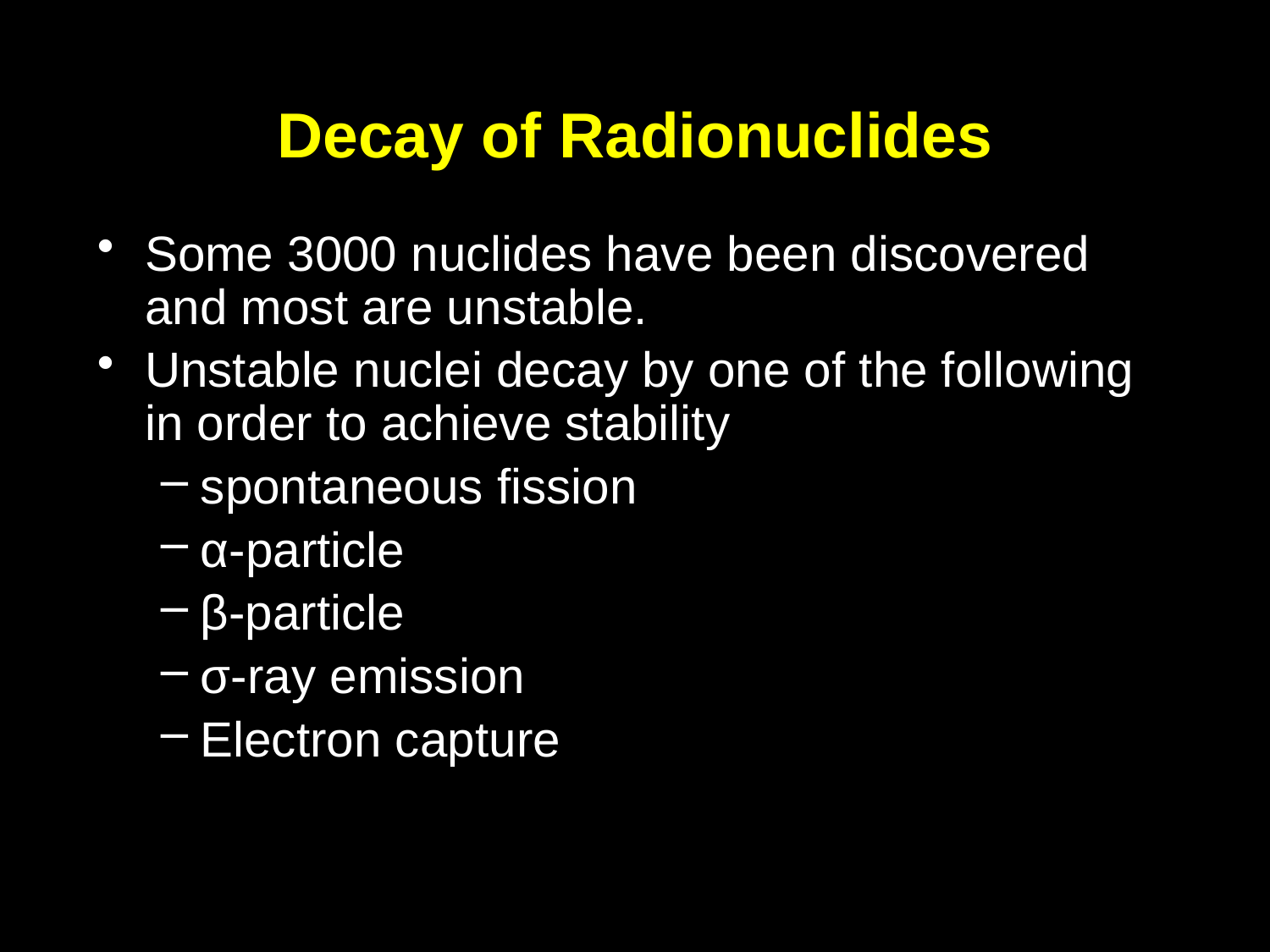

Decay of Radionuclides
Some 3000 nuclides have been discovered and most are unstable.
Unstable nuclei decay by one of the following in order to achieve stability
spontaneous fission
α-particle
β-particle
σ-ray emission
Electron capture